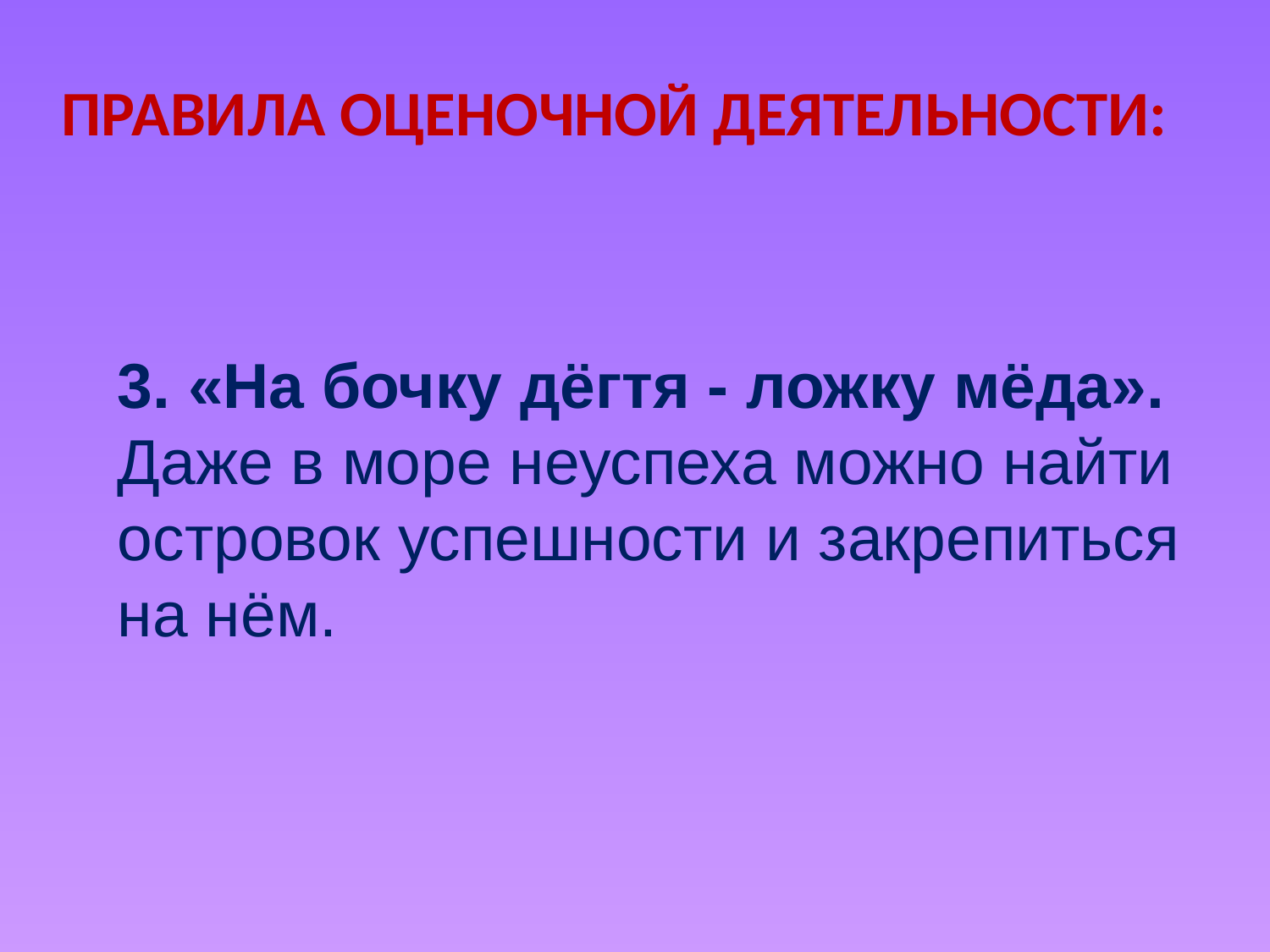

# Правила оценочной деятельности:
3. «На бочку дёгтя - ложку мёда». Даже в море неуспеха можно найти островок успешности и закрепиться на нём.